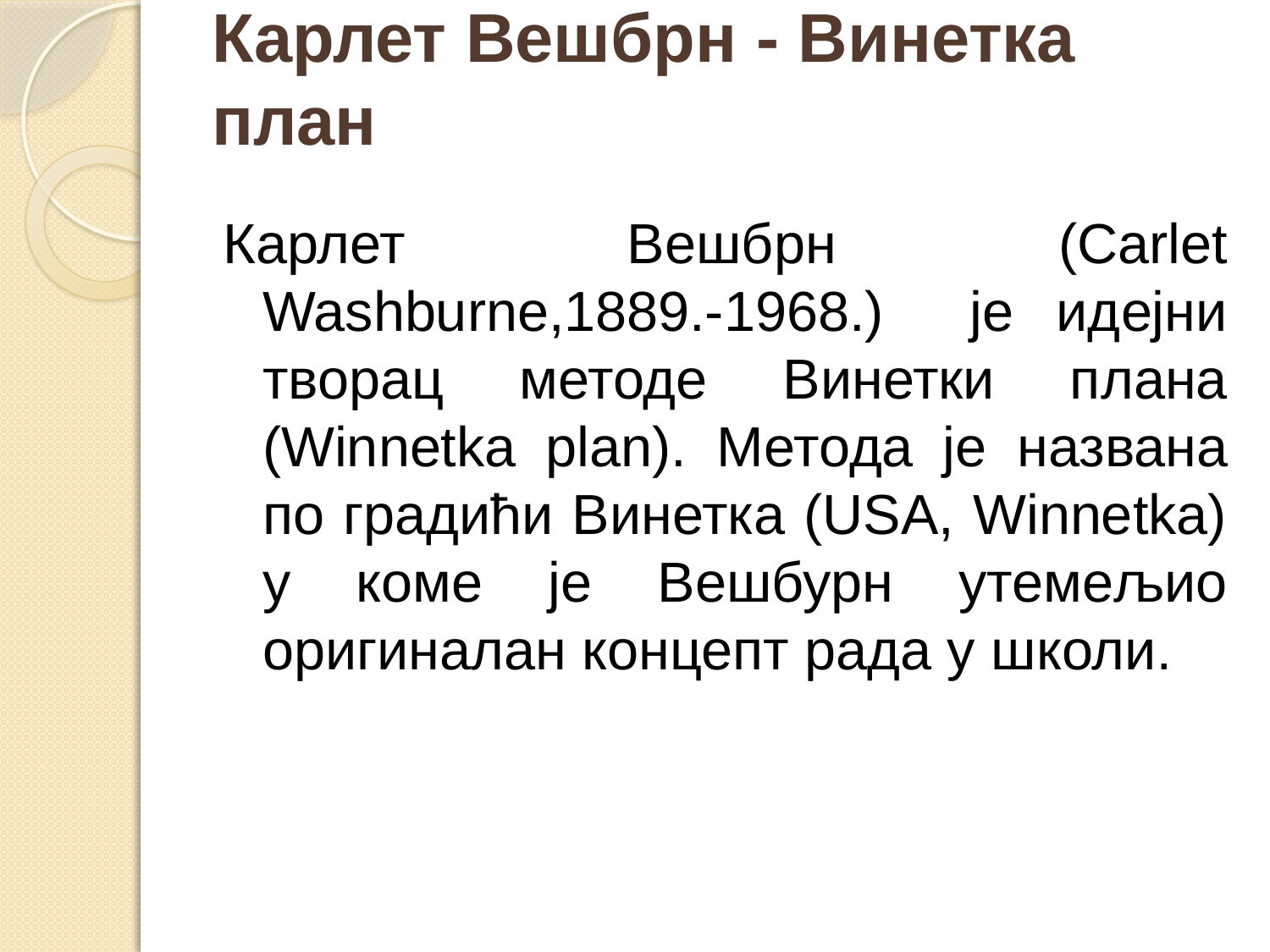

# Карлет Вешбрн - Винеткa план
Карлет Вешбрн (Carlet Washburne,1889.-1968.)  је идејни творац методе Винетки плана (Winnetka plan). Метода је названа по градићи Винетка (USA, Winnetka) у коме је Вешбурн утемељио оригиналан концепт рада у школи.